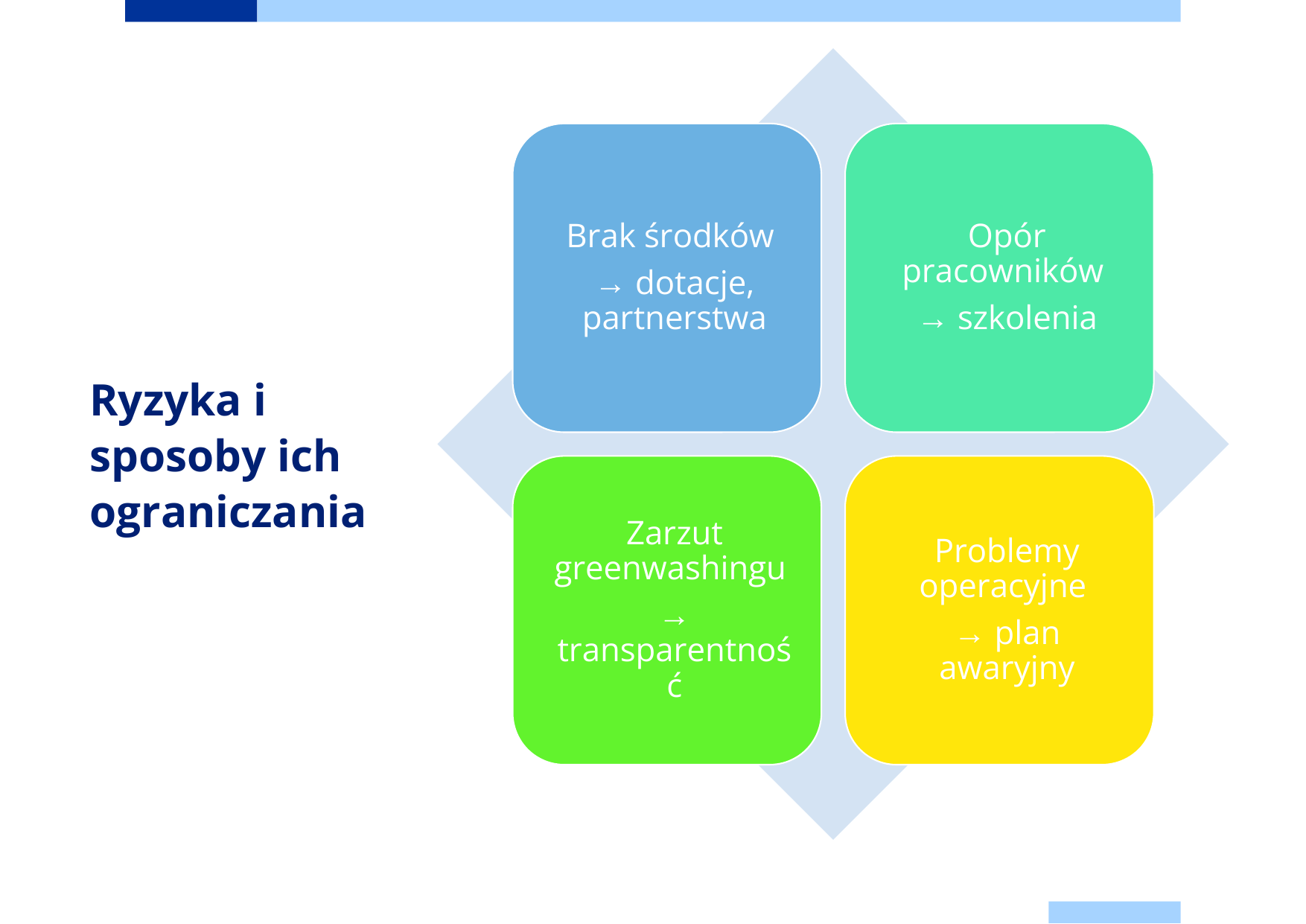

Brak środków
→ dotacje, partnerstwa
Opór pracowników
→ szkolenia
Zarzut greenwashingu
→ transparentność
Problemy operacyjne
→ plan awaryjny
# Ryzyka i sposoby ich ograniczania